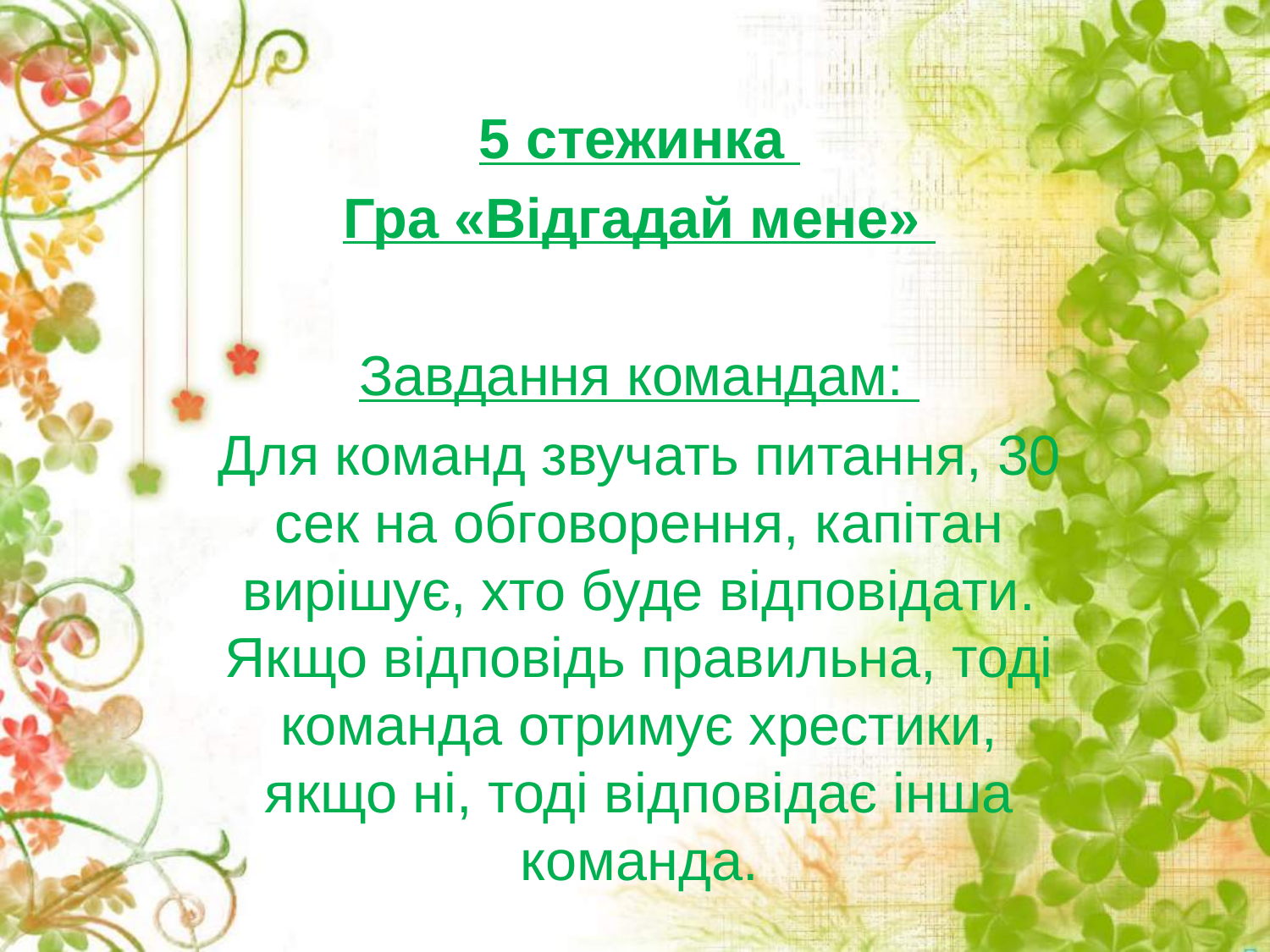

5 стежинка
Гра «Відгадай мене»

Завдання командам:
Для команд звучать питання, 30 сек на обговорення, капітан вирішує, хто буде відповідати. Якщо відповідь правильна, тоді команда отримує хрестики, якщо ні, тоді відповідає інша команда.